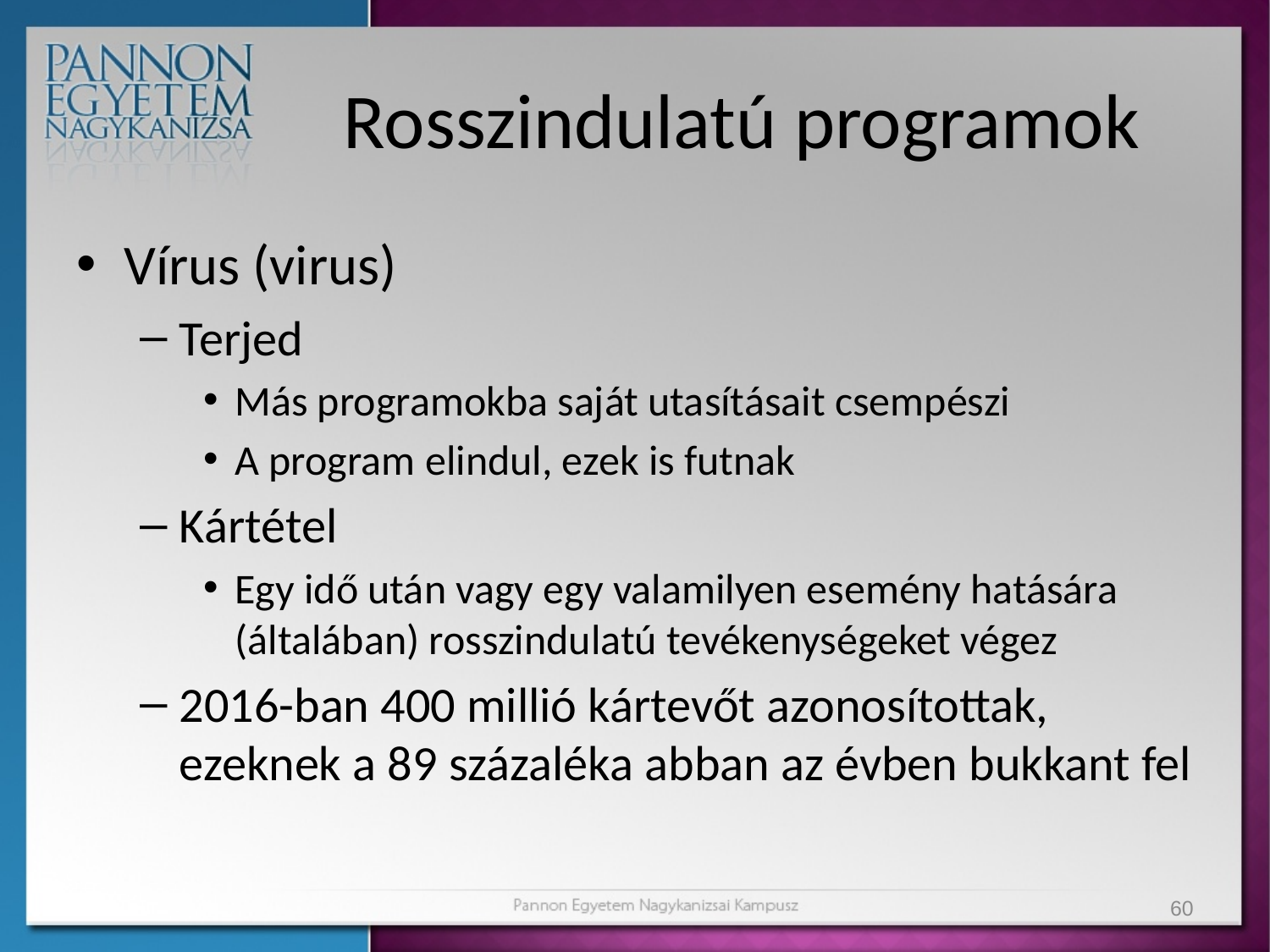

# Rosszindulatú programok
Vírus (virus)
Terjed
Más programokba saját utasításait csempészi
A program elindul, ezek is futnak
Kártétel
Egy idő után vagy egy valamilyen esemény hatására (általában) rosszindulatú tevékenységeket végez
2016-ban 400 millió kártevőt azonosítottak, ezeknek a 89 százaléka abban az évben bukkant fel
60